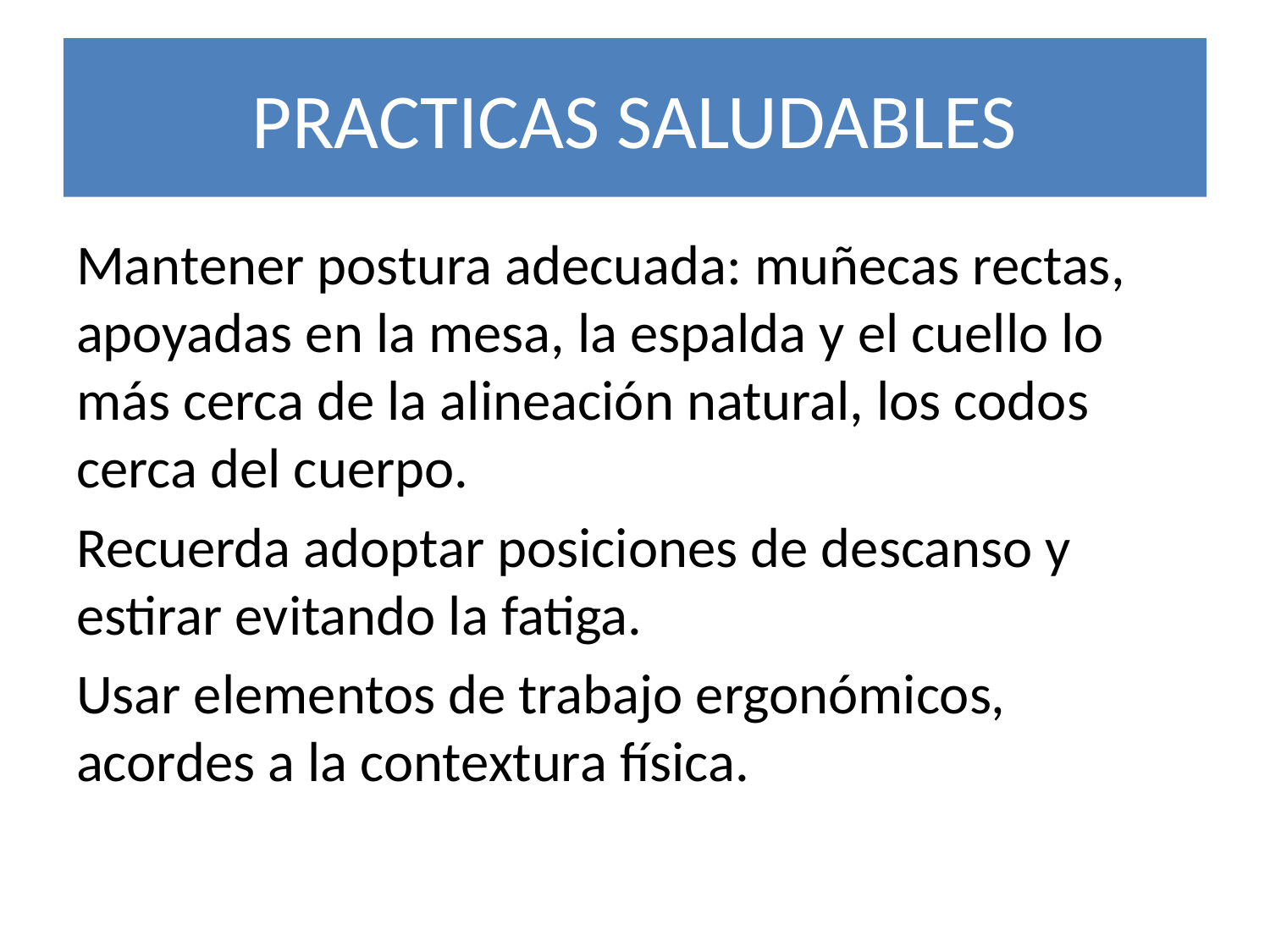

# PRACTICAS SALUDABLES
Mantener postura adecuada: muñecas rectas, apoyadas en la mesa, la espalda y el cuello lo más cerca de la alineación natural, los codos cerca del cuerpo.
Recuerda adoptar posiciones de descanso y estirar evitando la fatiga.
Usar elementos de trabajo ergonómicos, acordes a la contextura física.